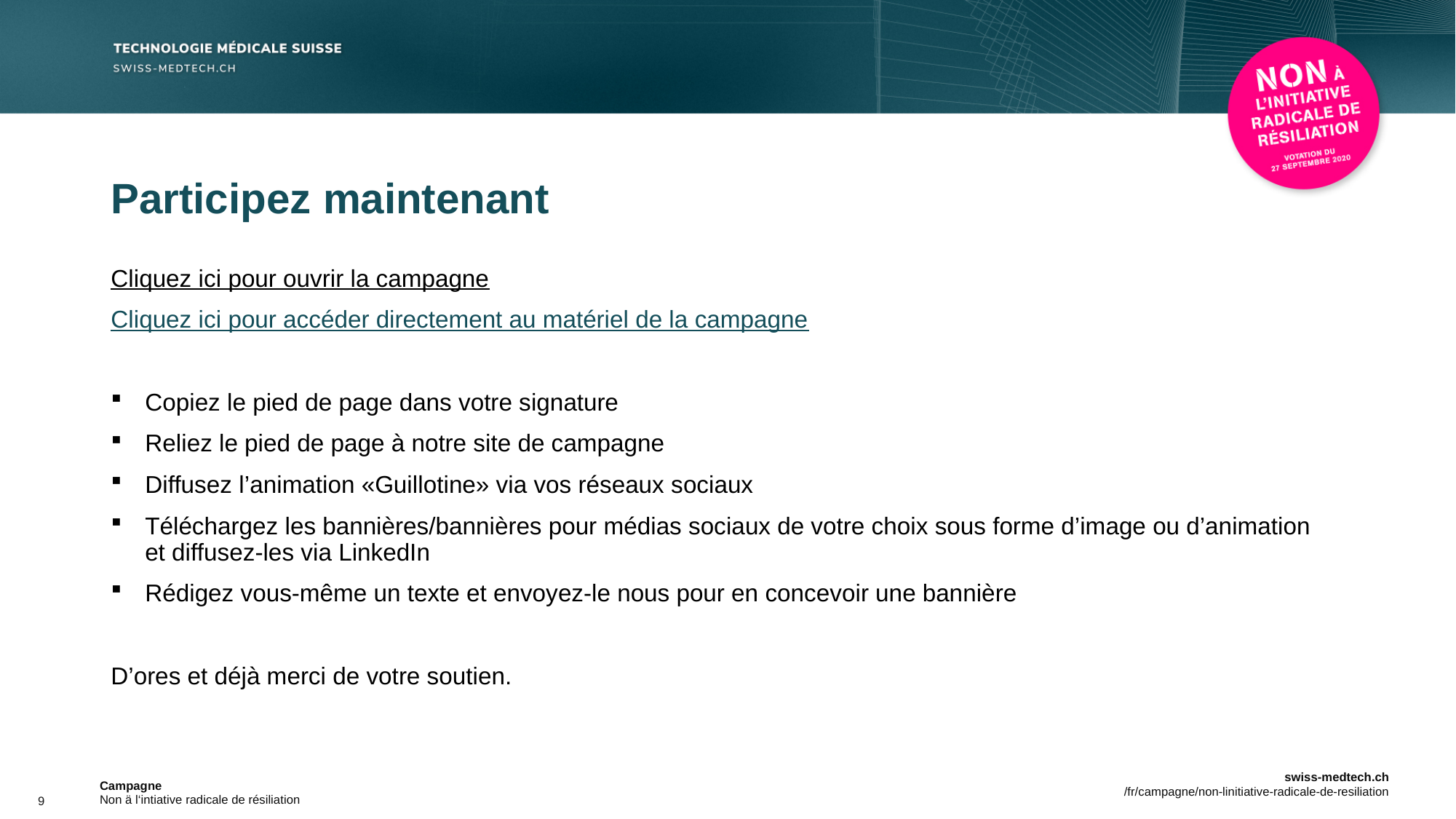

# Participez maintenant
Cliquez ici pour ouvrir la campagne
Cliquez ici pour accéder directement au matériel de la campagne

Copiez le pied de page dans votre signature
Reliez le pied de page à notre site de campagne
Diffusez l’animation «Guillotine» via vos réseaux sociaux
Téléchargez les bannières/bannières pour médias sociaux de votre choix sous forme d’image ou d’animation et diffusez-les via LinkedIn
Rédigez vous-même un texte et envoyez-le nous pour en concevoir une bannière

D’ores et déjà merci de votre soutien.
9